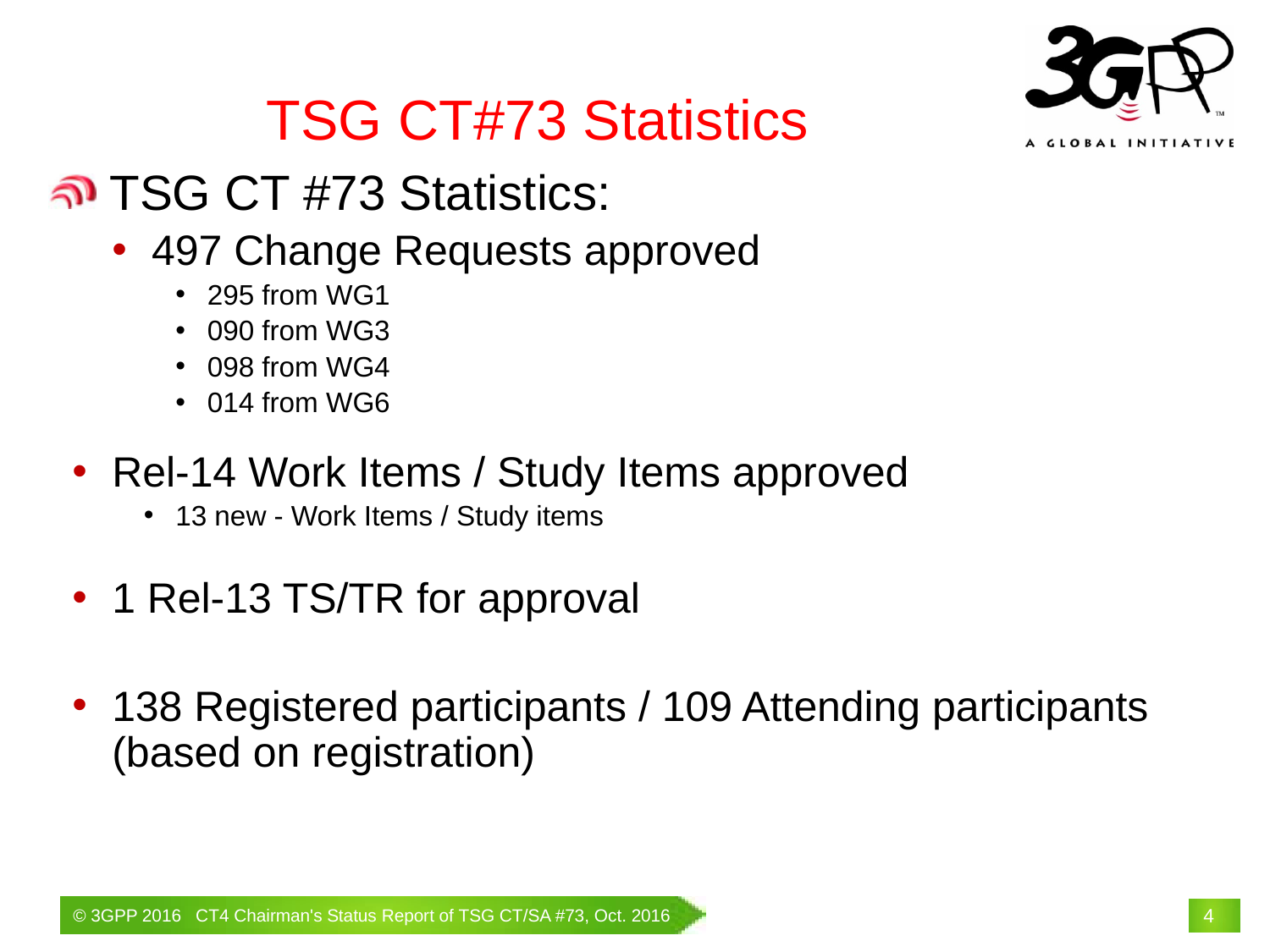

TSG CT#73 Statistics
 TSG CT #73 Statistics:
497 Change Requests approved
295 from WG1
090 from WG3
098 from WG4
014 from WG6
Rel-14 Work Items / Study Items approved
13 new - Work Items / Study items

1 Rel-13 TS/TR for approval

138 Registered participants / 109 Attending participants (based on registration)